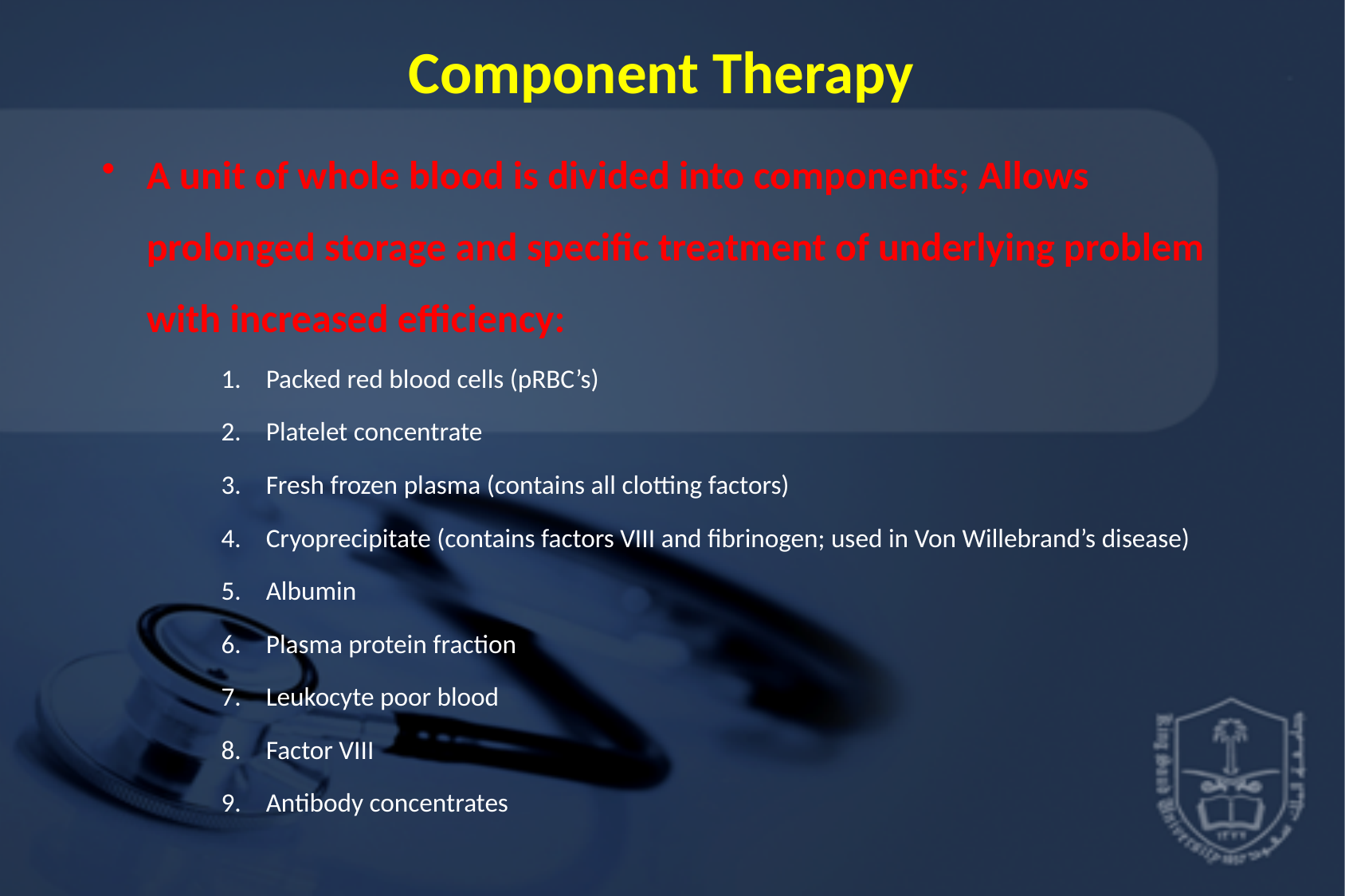

# Component Therapy
A unit of whole blood is divided into components; Allows prolonged storage and specific treatment of underlying problem with increased efficiency:
Packed red blood cells (pRBC’s)
Platelet concentrate
Fresh frozen plasma (contains all clotting factors)
Cryoprecipitate (contains factors VIII and fibrinogen; used in Von Willebrand’s disease)
Albumin
Plasma protein fraction
Leukocyte poor blood
Factor VIII
Antibody concentrates